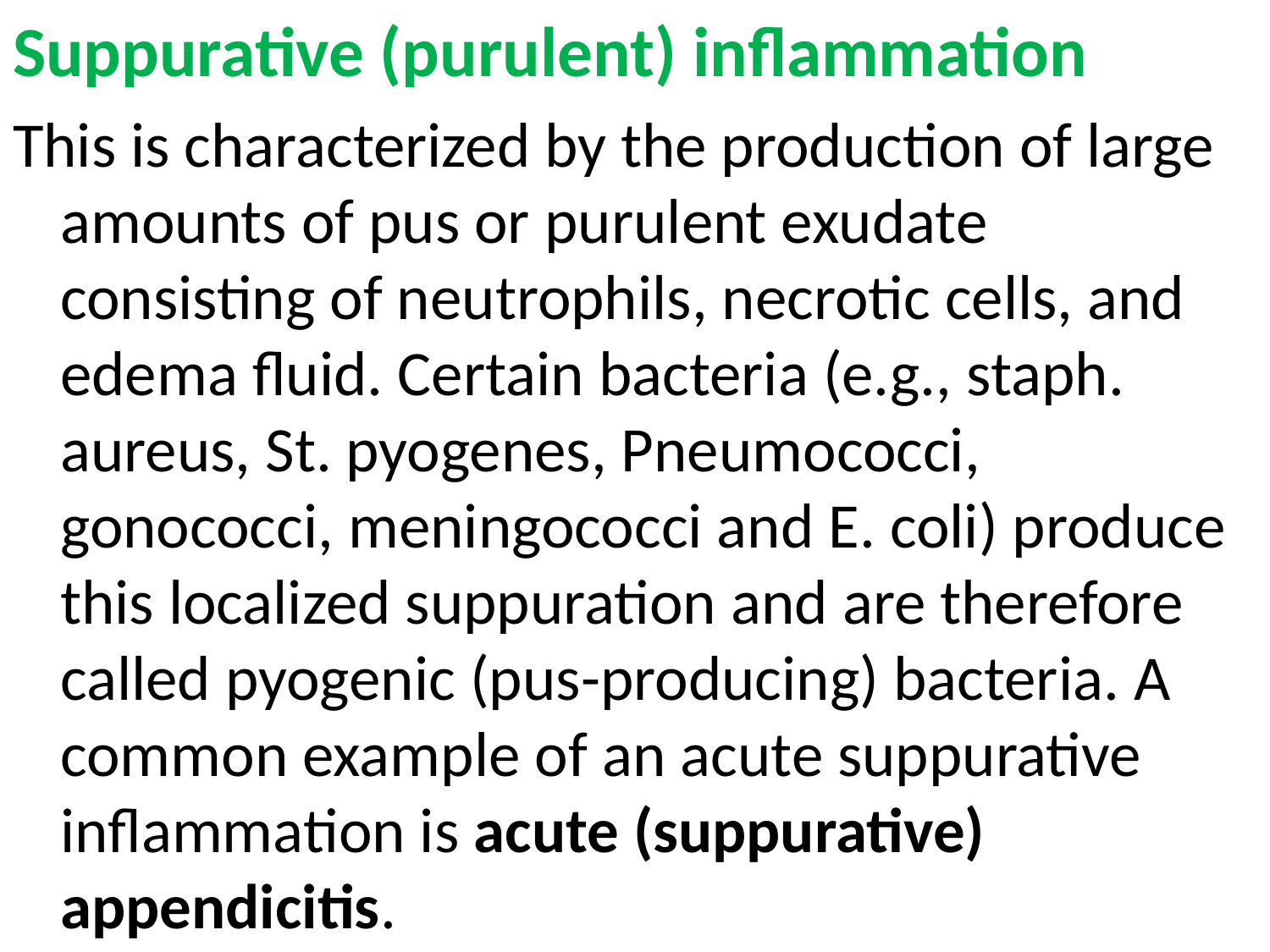

Suppurative (purulent) inflammation
This is characterized by the production of large amounts of pus or purulent exudate consisting of neutrophils, necrotic cells, and edema fluid. Certain bacteria (e.g., staph. aureus, St. pyogenes, Pneumococci, gonococci, meningococci and E. coli) produce this localized suppuration and are therefore called pyogenic (pus-producing) bacteria. A common example of an acute suppurative inflammation is acute (suppurative) appendicitis.

9